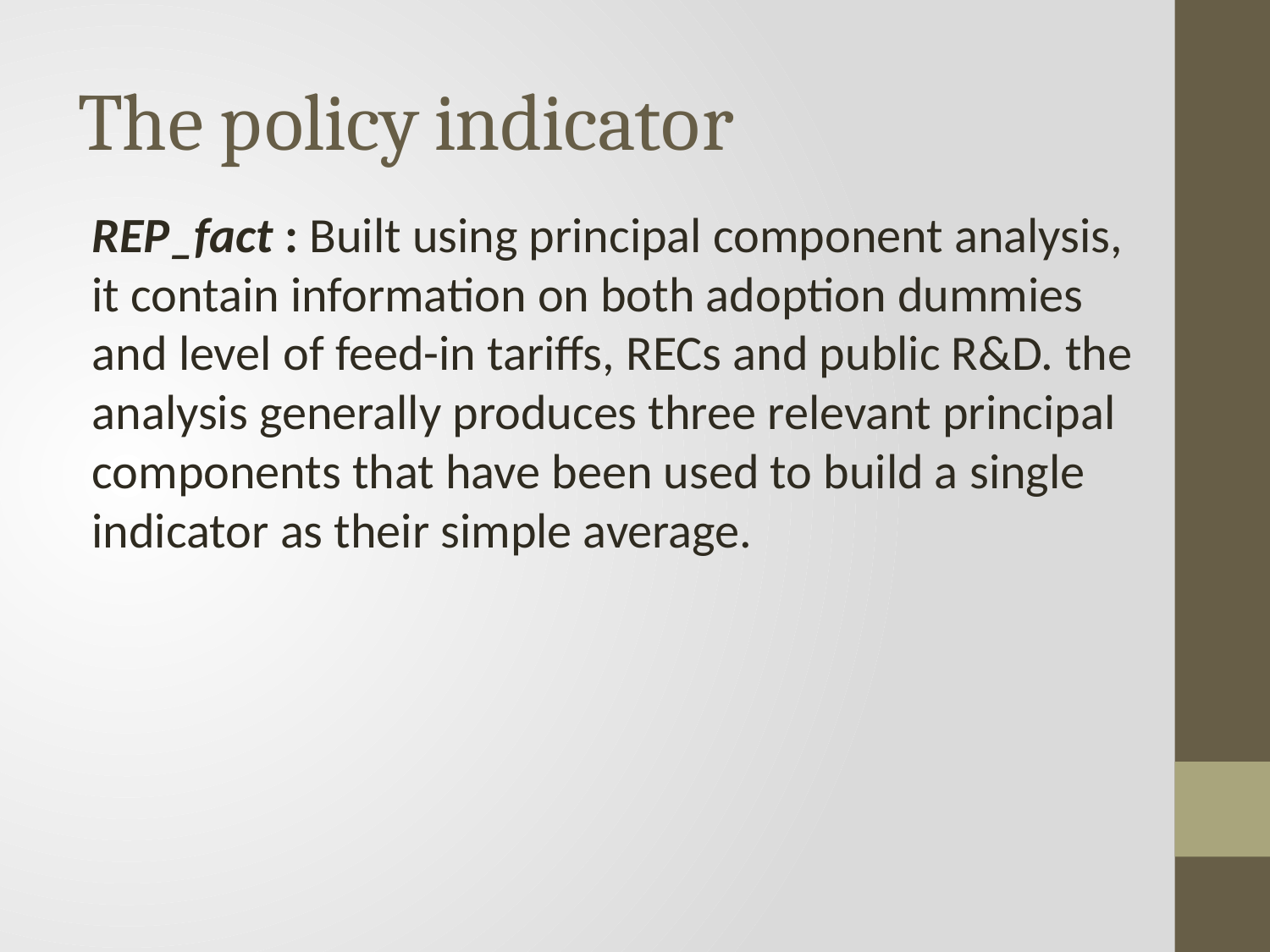

# The policy indicator
REP_fact : Built using principal component analysis, it contain information on both adoption dummies and level of feed-in tariffs, RECs and public R&D. the analysis generally produces three relevant principal components that have been used to build a single indicator as their simple average.